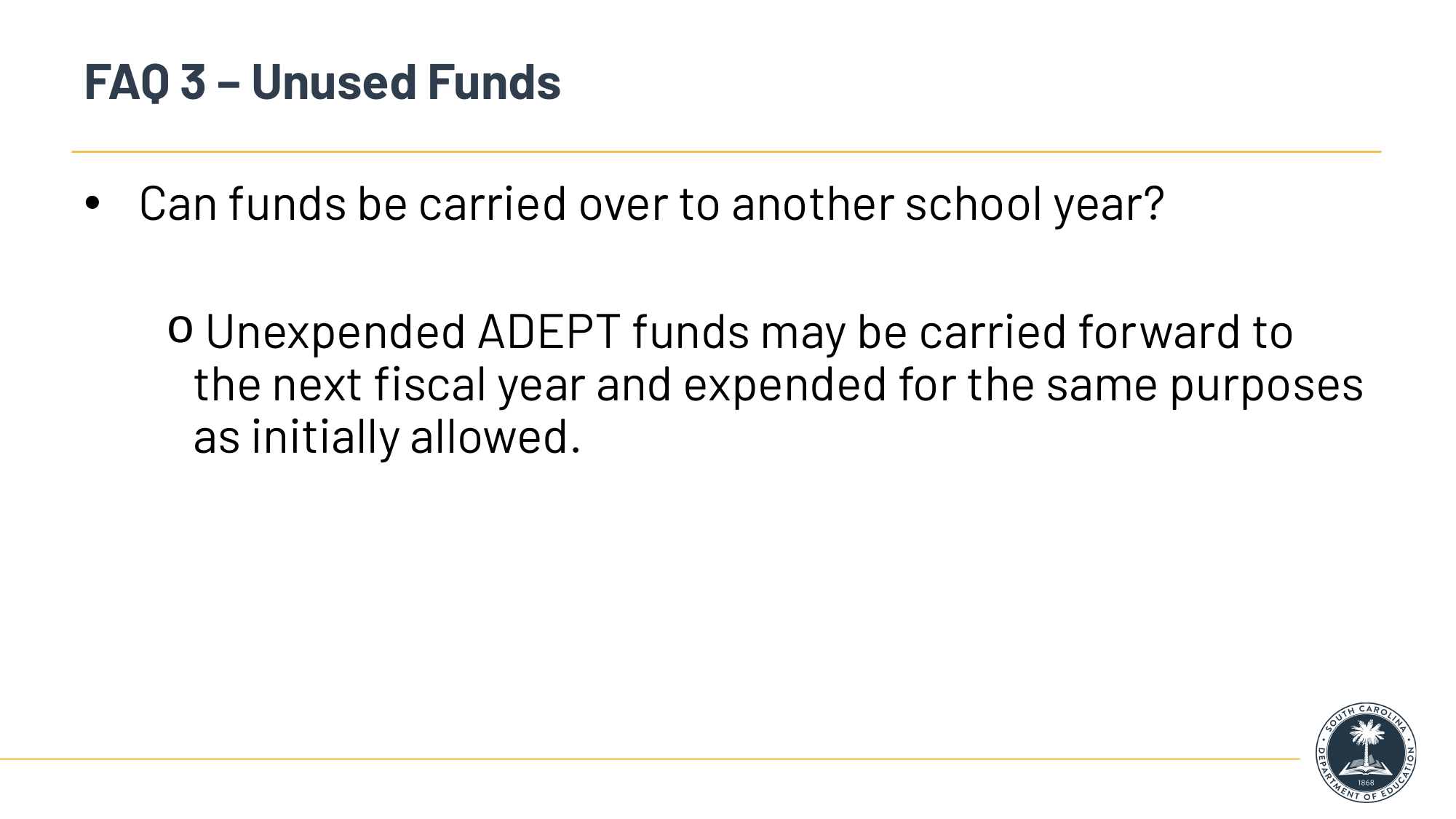

# FAQ 3 – Unused Funds

Can funds be carried over to another school year?

 Unexpended ADEPT funds may be carried forward to the next fiscal year and expended for the same purposes as initially allowed.